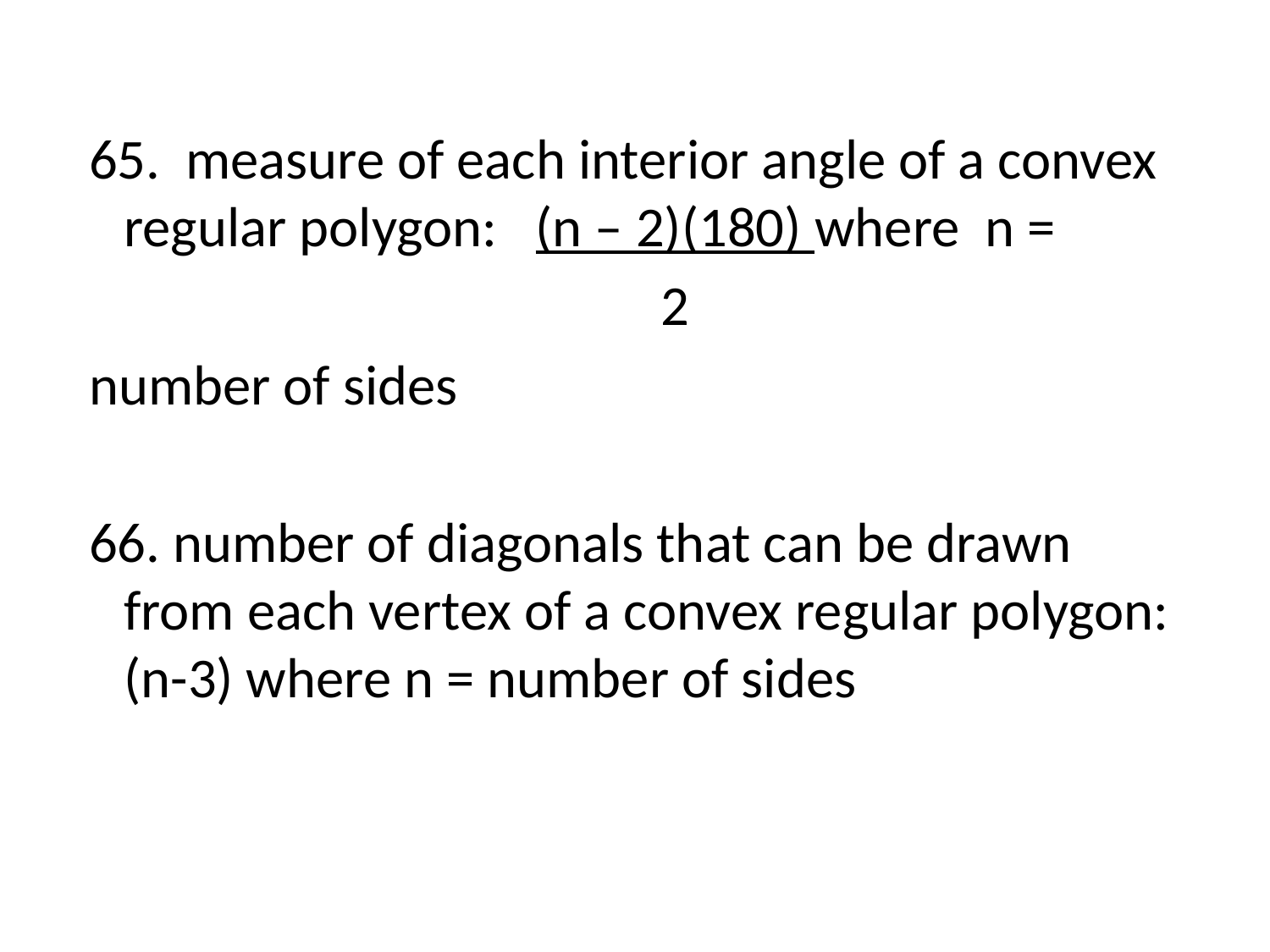

#
 65.  measure of each interior angle of a convex regular polygon:   (n – 2)(180) where  n =
                                              2
 number of sides

 66. number of diagonals that can be drawn from each vertex of a convex regular polygon:  (n-3) where n = number of sides